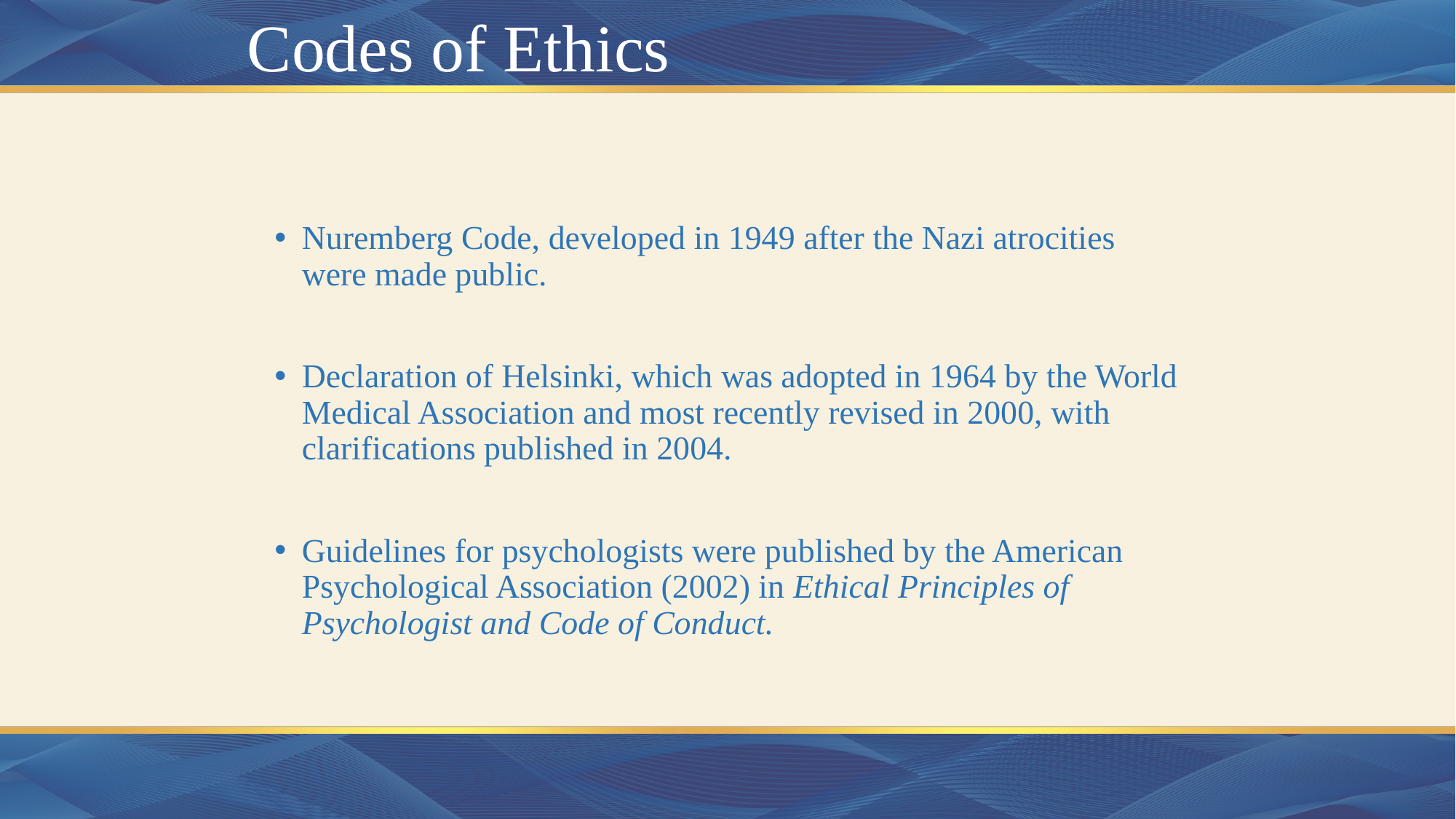

# Codes of Ethics
Nuremberg Code, developed in 1949 after the Nazi atrocities were made public.

Declaration of Helsinki, which was adopted in 1964 by the World Medical Association and most recently revised in 2000, with clarifications published in 2004.

Guidelines for psychologists were published by the American Psychological Association (2002) in Ethical Principles of Psychologist and Code of Conduct.